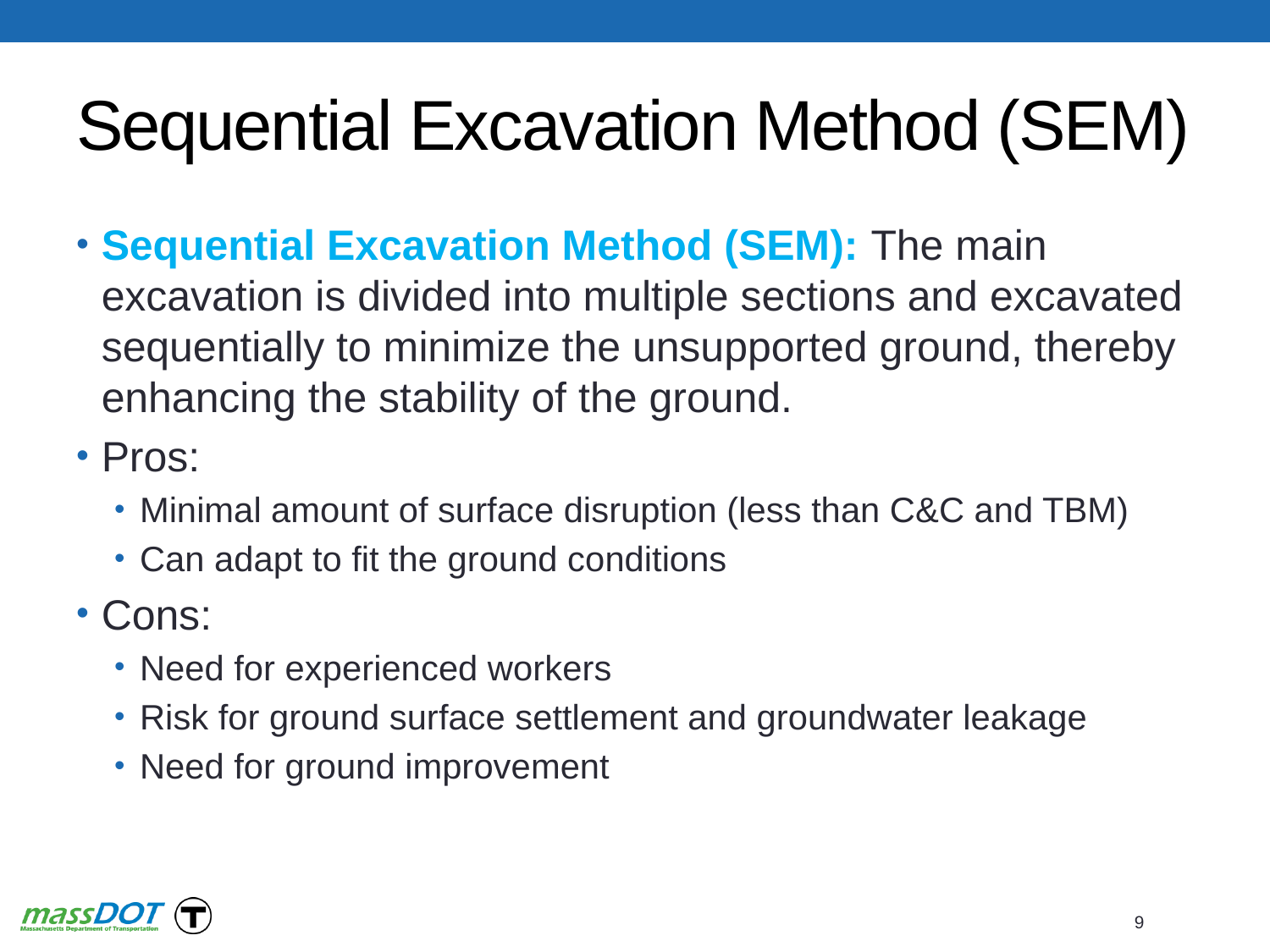

# Sequential Excavation Method (SEM)
Sequential Excavation Method (SEM): The main excavation is divided into multiple sections and excavated sequentially to minimize the unsupported ground, thereby enhancing the stability of the ground.
Pros:
Minimal amount of surface disruption (less than C&C and TBM)
Can adapt to fit the ground conditions
Cons:
Need for experienced workers
Risk for ground surface settlement and groundwater leakage
Need for ground improvement

9